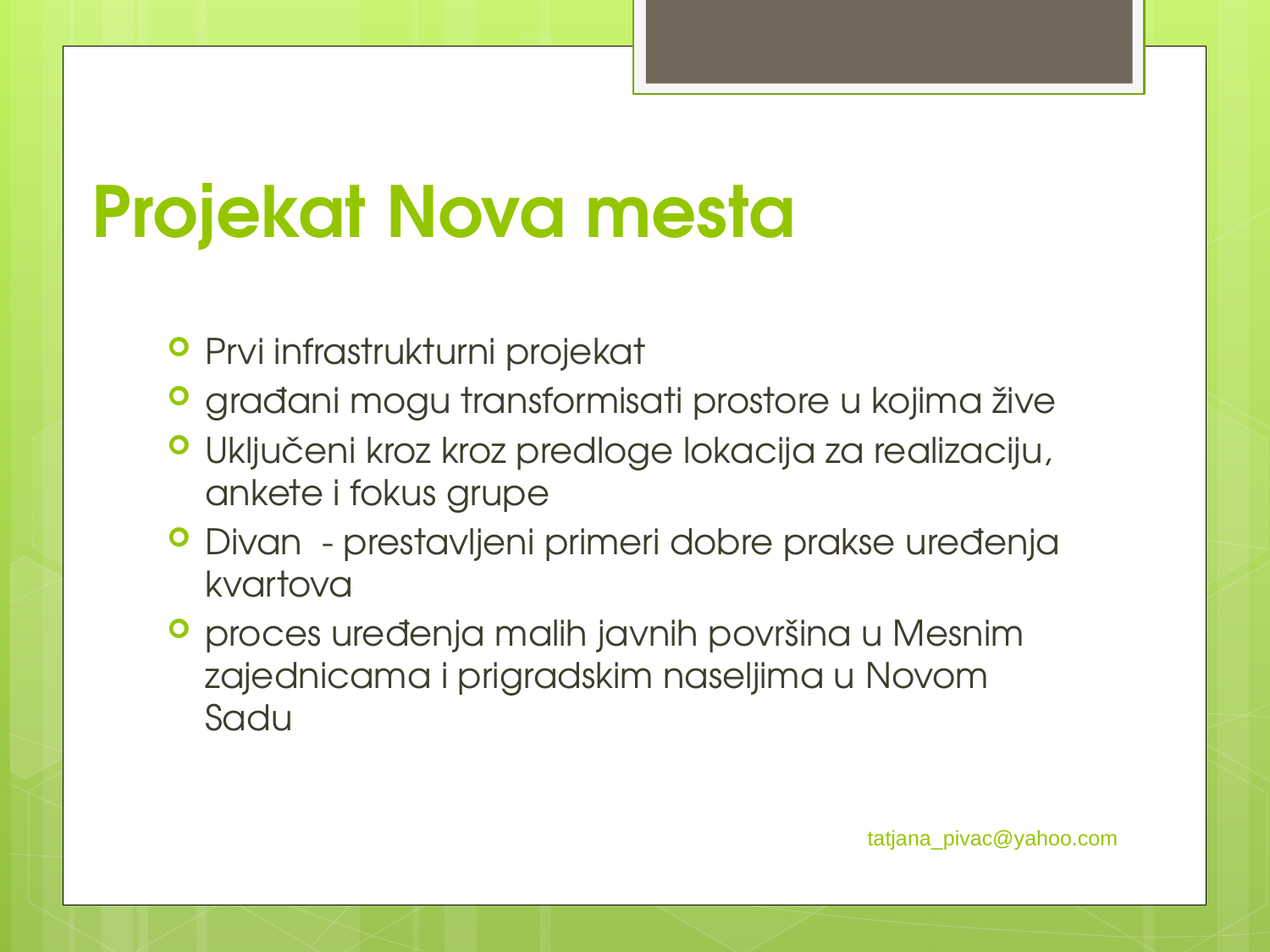

# Projekat Nova mesta
Prvi infrastrukturni projekat
građani mogu transformisati prostore u kojima žive
Uključeni kroz kroz predloge lokacija za realizaciju, ankete i fokus grupe
Divan  - prestavljeni primeri dobre prakse uređenja kvartova
proces uređenja malih javnih površina u Mesnim zajednicama i prigradskim naseljima u Novom Sadu

tatjana_pivac@yahoo.com